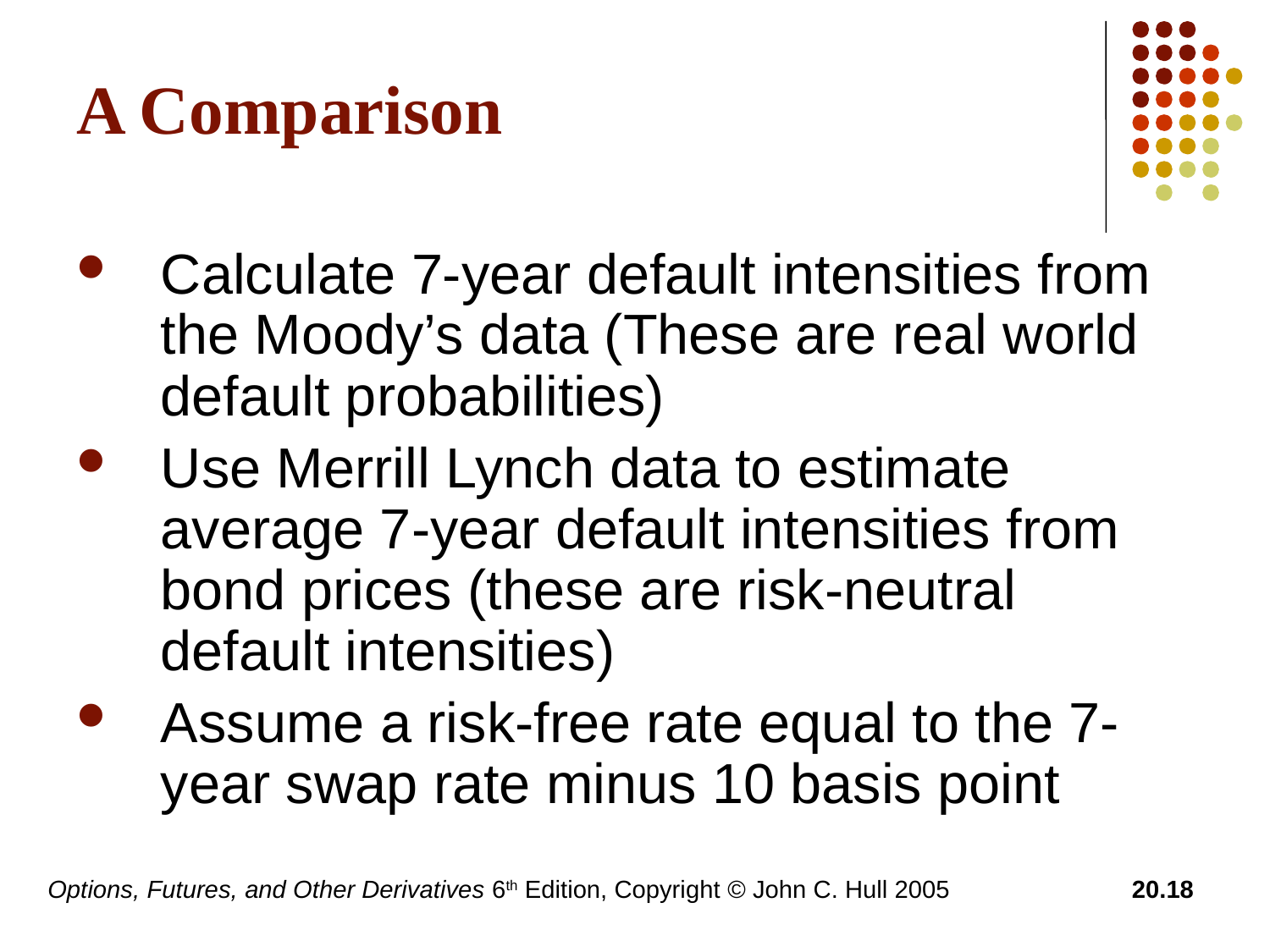

# A Comparison
Calculate 7-year default intensities from the Moody’s data (These are real world default probabilities)
Use Merrill Lynch data to estimate average 7-year default intensities from bond prices (these are risk-neutral default intensities)
Assume a risk-free rate equal to the 7-year swap rate minus 10 basis point

Options, Futures, and Other Derivatives 6th Edition, Copyright © John C. Hull 2005
20.18